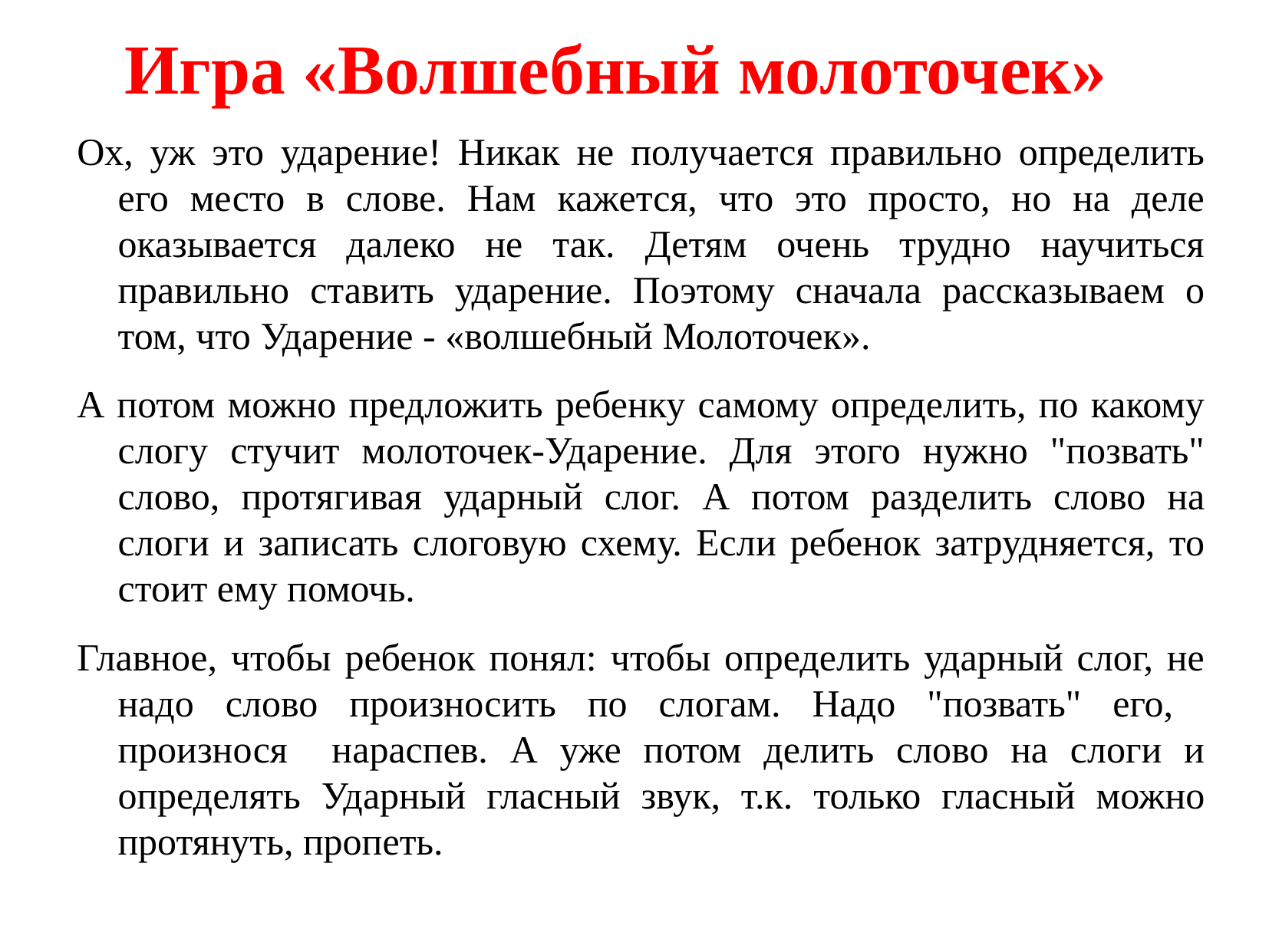

Игра «Волшебный молоточек»
Ох, уж это ударение! Никак не получается правильно определить его место в слове. Нам кажется, что это просто, но на деле оказывается далеко не так. Детям очень трудно научиться правильно ставить ударение. Поэтому сначала рассказываем о том, что Ударение - «волшебный Молоточек».
А потом можно предложить ребенку самому определить, по какому слогу стучит молоточек-Ударение. Для этого нужно "позвать" слово, протягивая ударный слог. А потом разделить слово на слоги и записать слоговую схему. Если ребенок затрудняется, то стоит ему помочь.
Главное, чтобы ребенок понял: чтобы определить ударный слог, не надо слово произносить по слогам. Надо "позвать" его,  произнося  нараспев. А уже потом делить слово на слоги и определять Ударный гласный звук, т.к. только гласный можно протянуть, пропеть.